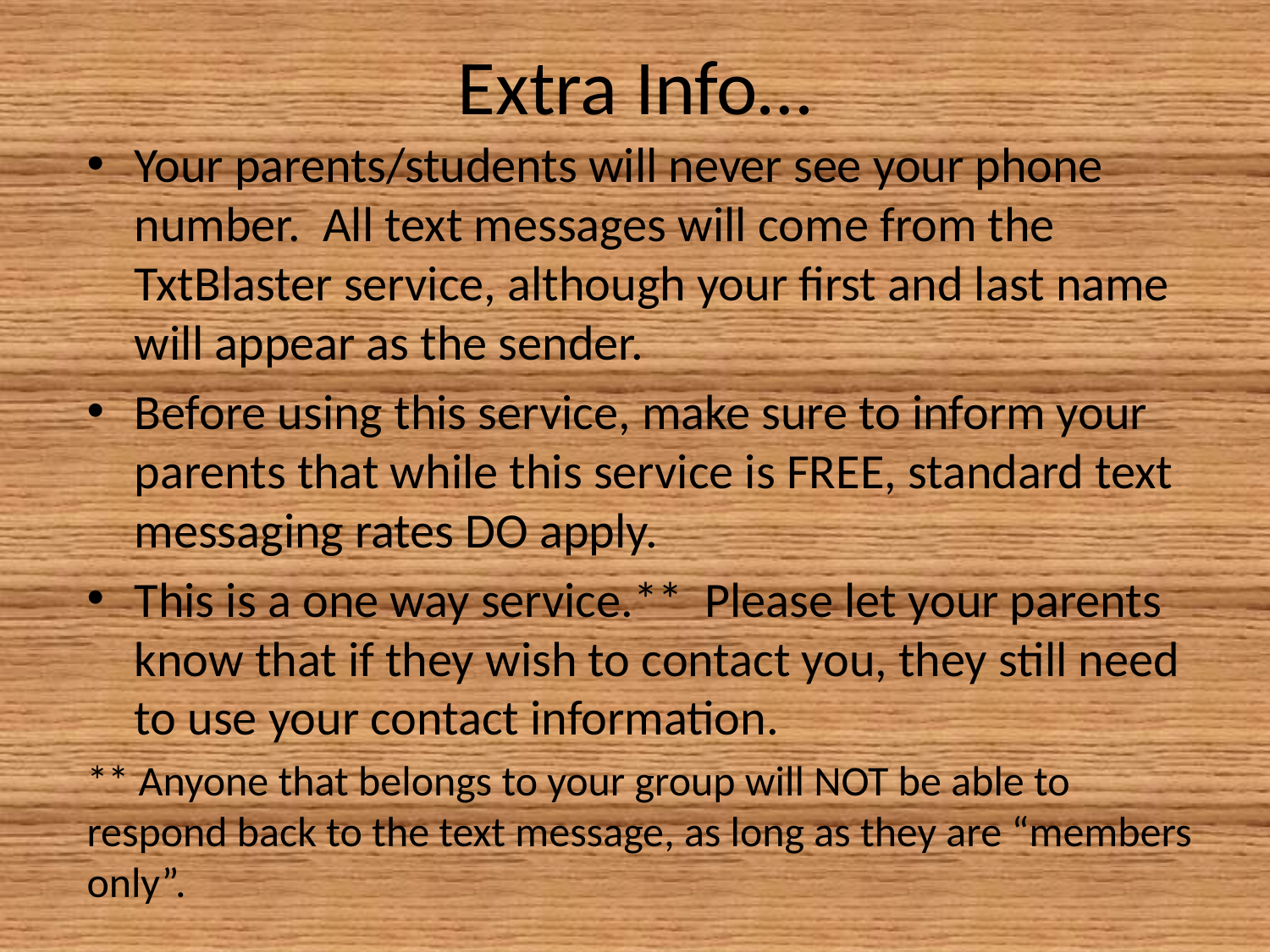

# Extra Info…
Your parents/students will never see your phone number.  All text messages will come from the TxtBlaster service, although your first and last name will appear as the sender.
Before using this service, make sure to inform your parents that while this service is FREE, standard text messaging rates DO apply.
This is a one way service.**  Please let your parents know that if they wish to contact you, they still need to use your contact information.
** Anyone that belongs to your group will NOT be able to respond back to the text message, as long as they are “members only”.